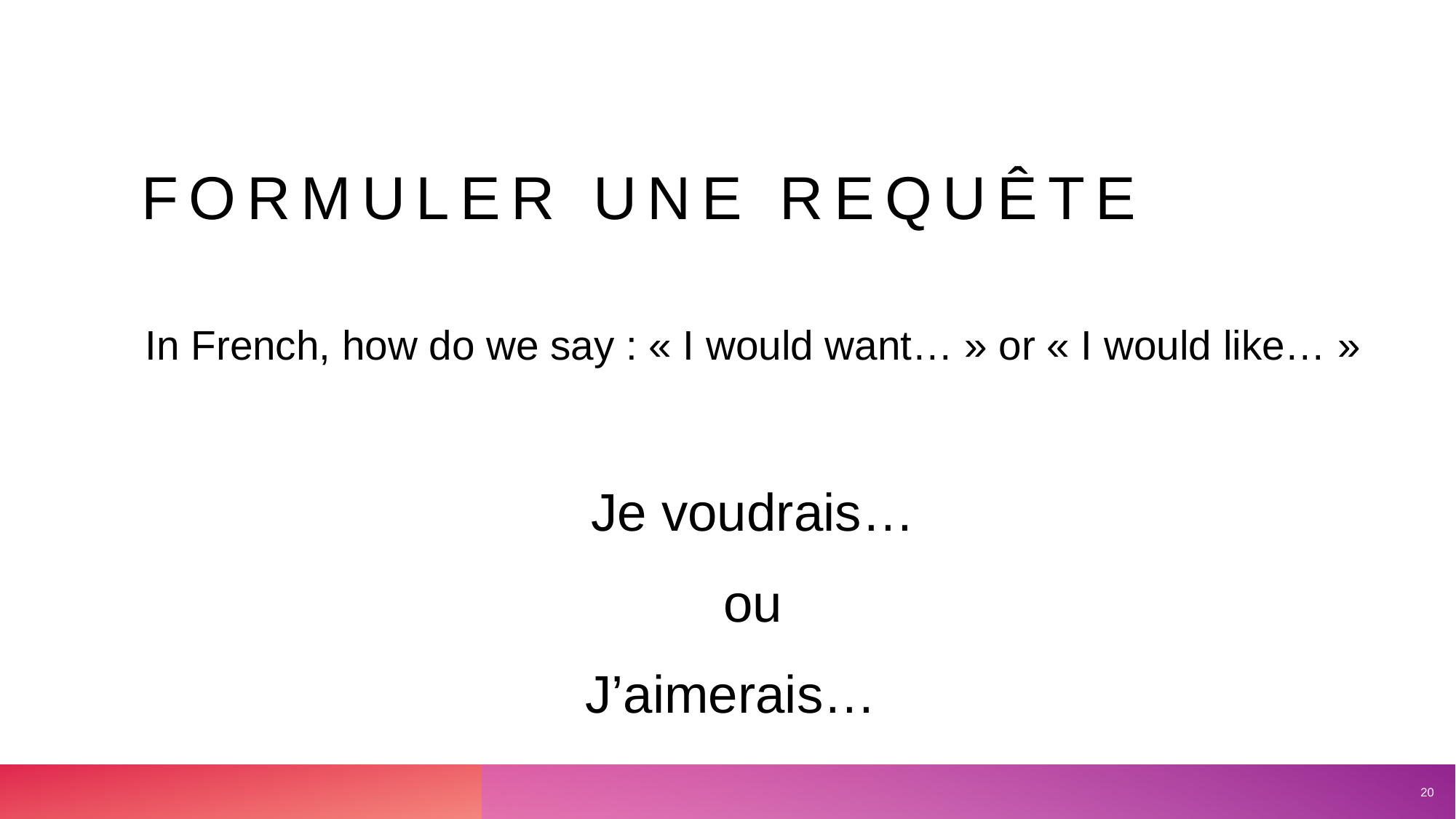

# Formuler une requête

In French, how do we say : « I would want… » or « I would like… »

Je voudrais…
ou
J’aimerais…

20